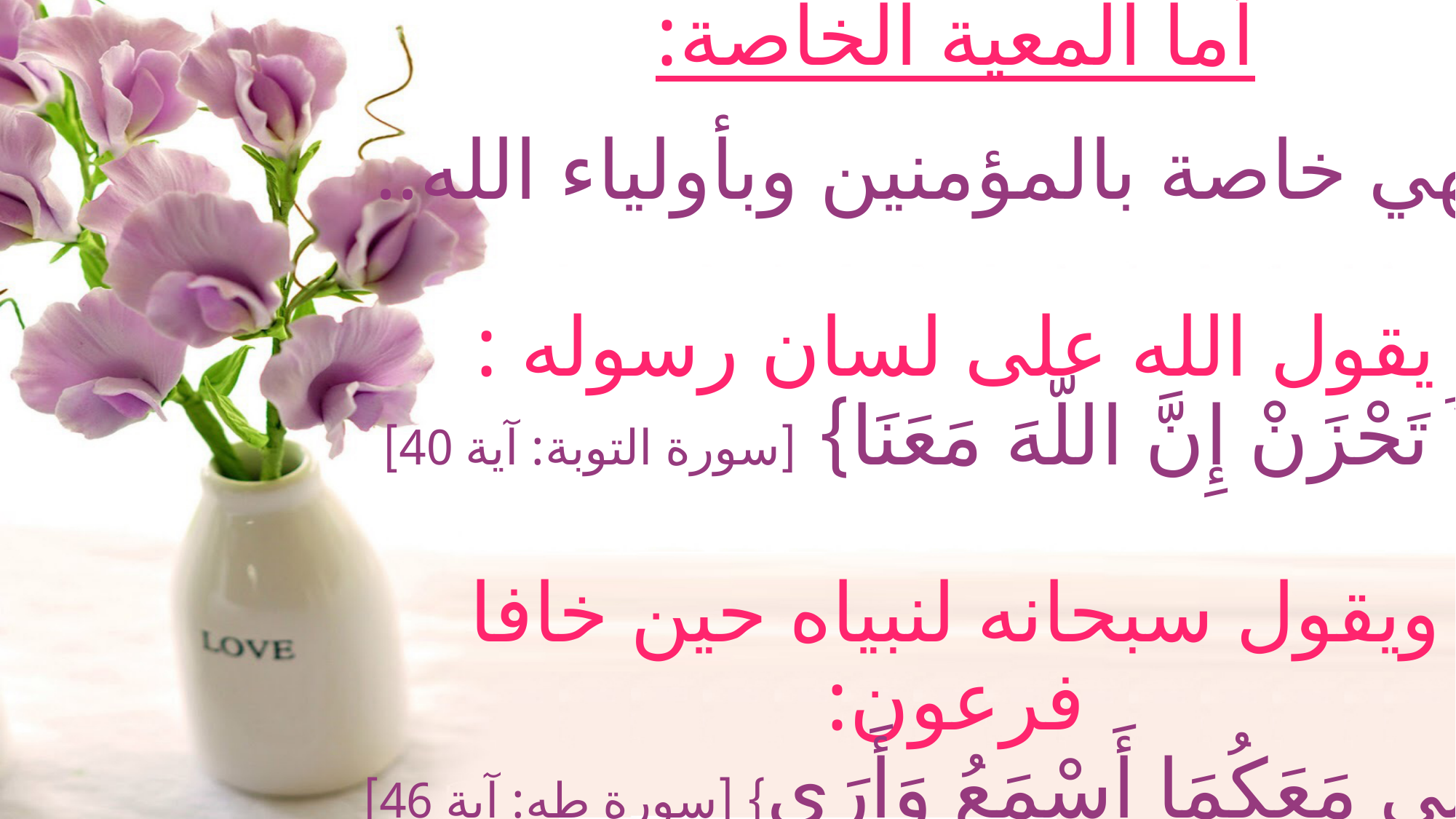

# أما المعية الخاصة: فهي خاصة بالمؤمنين وبأولياء الله.. يقول الله على لسان رسوله : {لاَ تَحْزَنْ إِنَّ اللّهَ مَعَنَا} [سورة التوبة: آية 40] ويقول سبحانه لنبياه حين خافا فرعون: {إِنَّنِي مَعَكُمَا أَسْمَعُ وَأَرَى} [سورة طه: آية 46]